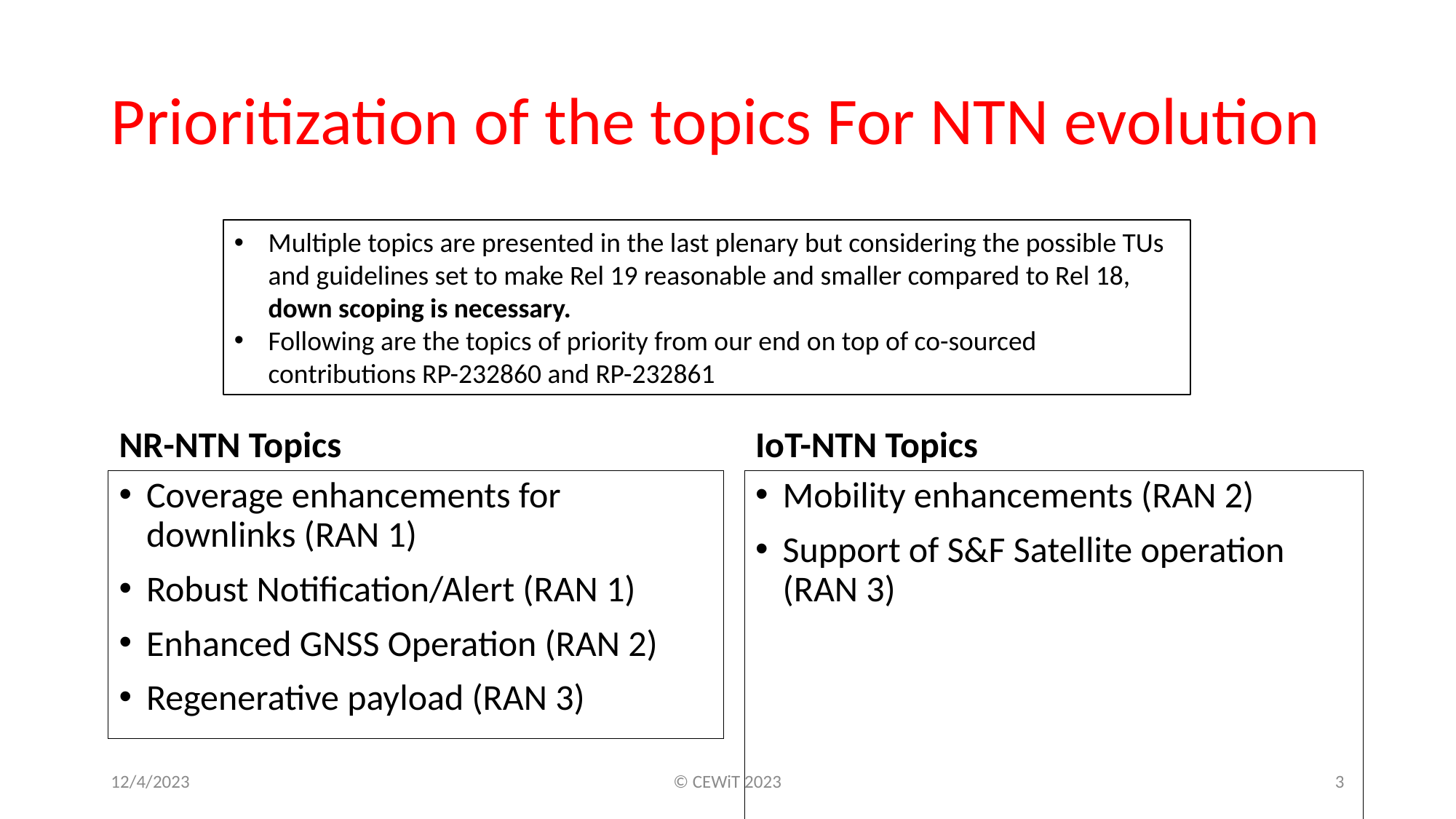

# Prioritization of the topics For NTN evolution
Multiple topics are presented in the last plenary but considering the possible TUs and guidelines set to make Rel 19 reasonable and smaller compared to Rel 18, down scoping is necessary.
Following are the topics of priority from our end on top of co-sourced contributions RP-232860 and RP-232861
NR-NTN Topics
IoT-NTN Topics
Coverage enhancements for downlinks (RAN 1)
Robust Notification/Alert (RAN 1)
Enhanced GNSS Operation (RAN 2)
Regenerative payload (RAN 3)

Mobility enhancements (RAN 2)
Support of S&F Satellite operation (RAN 3)

12/4/2023
© CEWiT 2023
3